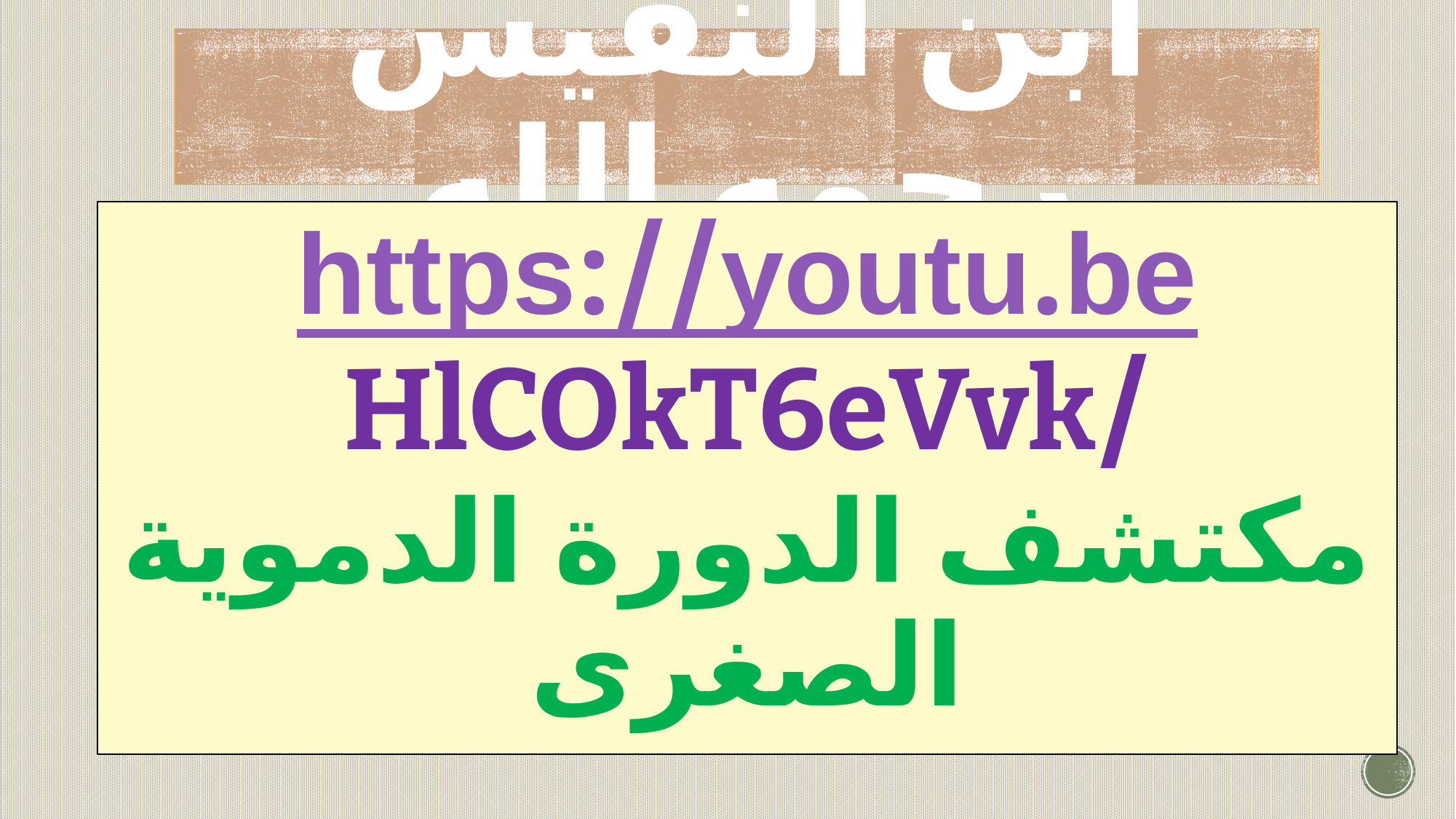

# ابن النفيس رحمه الله
https://youtu.be
/HlCOkT6eVvk
مكتشف الدورة الدموية الصغرى